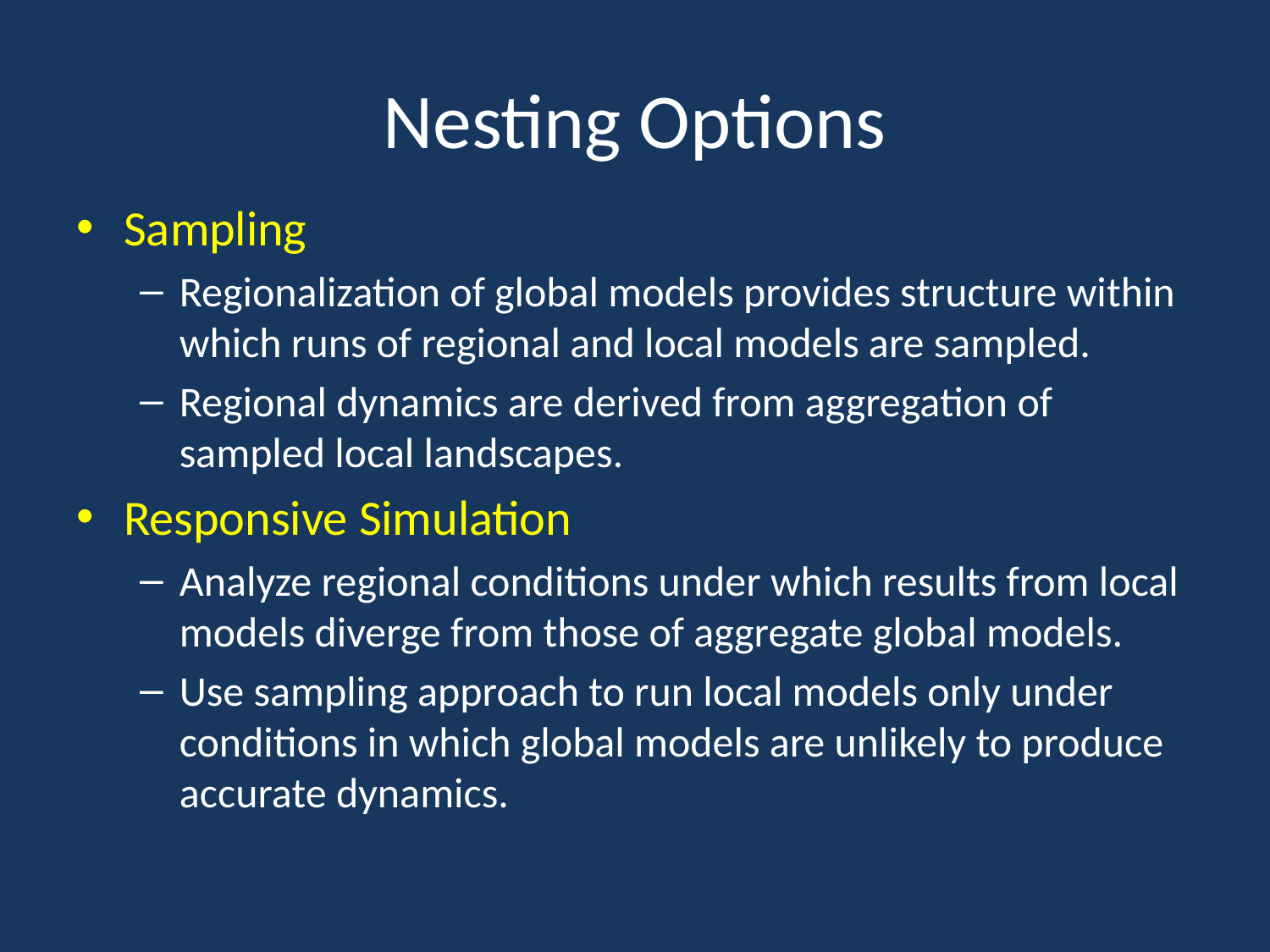

# Nesting Options
Sampling
Regionalization of global models provides structure within which runs of regional and local models are sampled.
Regional dynamics are derived from aggregation of sampled local landscapes.
Responsive Simulation
Analyze regional conditions under which results from local models diverge from those of aggregate global models.
Use sampling approach to run local models only under conditions in which global models are unlikely to produce accurate dynamics.